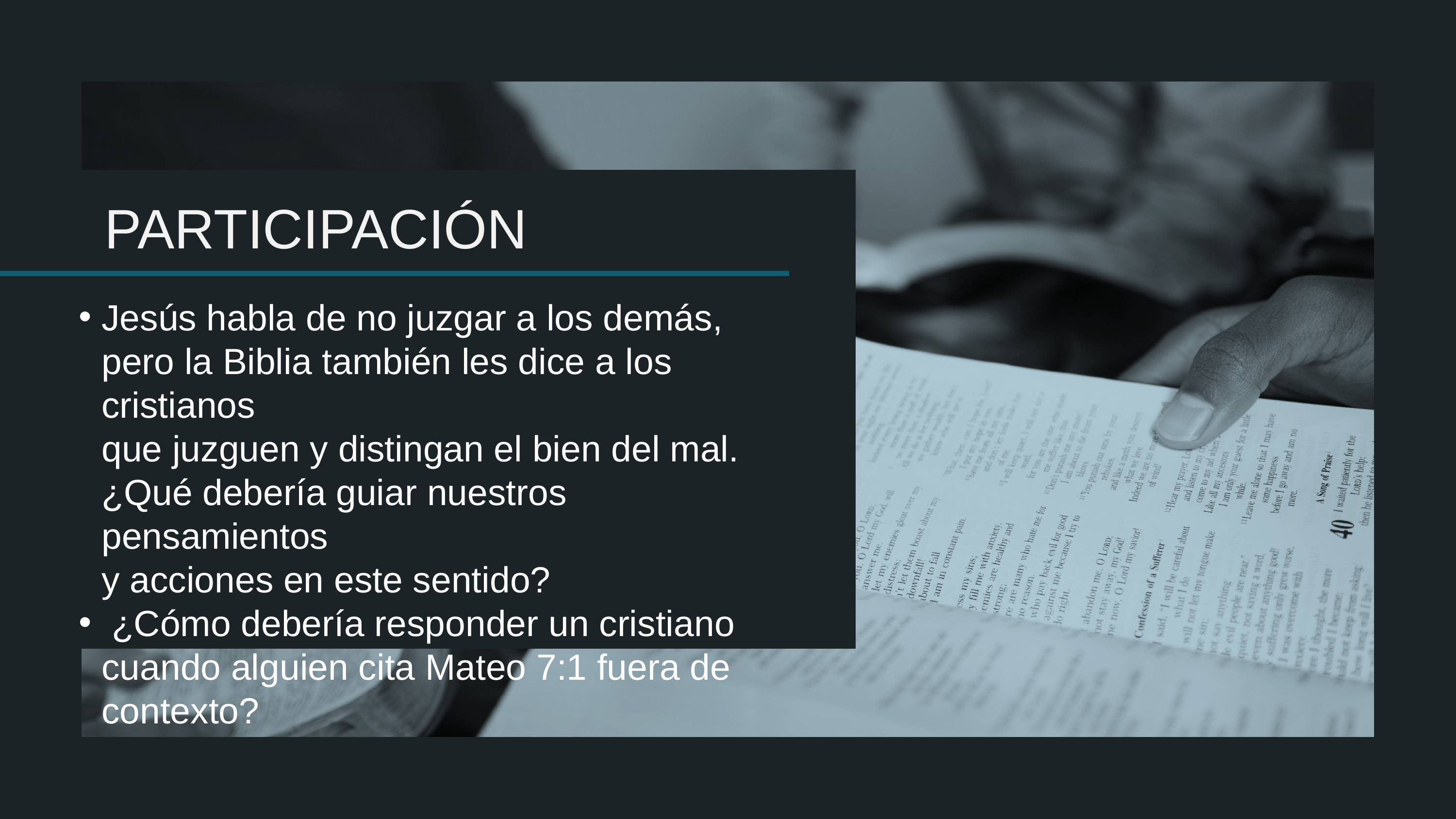

Jesús habla de no juzgar a los demás, pero la Biblia también les dice a los cristianos
que juzguen y distingan el bien del mal.
¿Qué debería guiar nuestros pensamientos
y acciones en este sentido?
 ¿Cómo debería responder un cristiano cuando alguien cita Mateo 7:1 fuera de contexto?